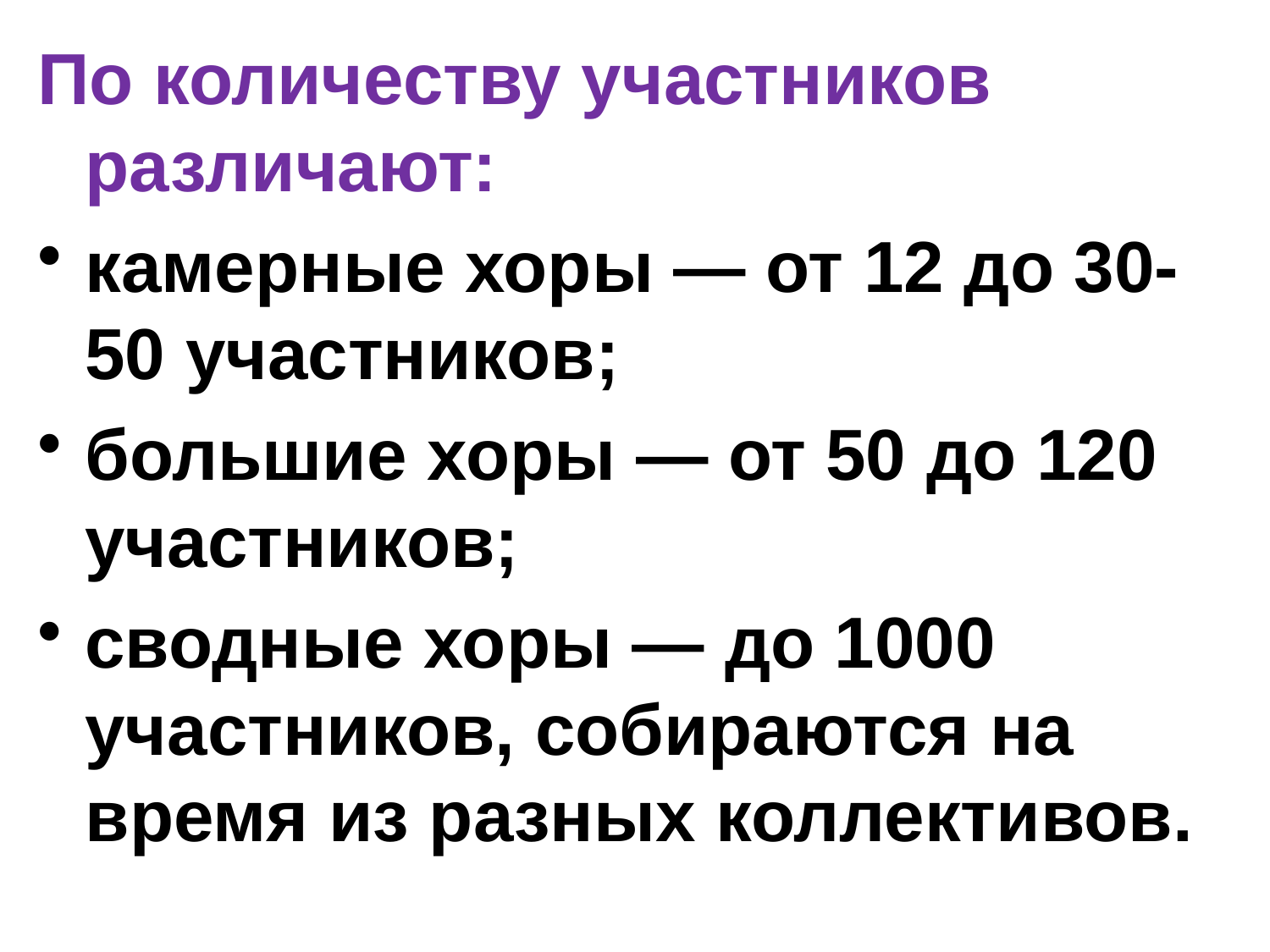

По количеству участников различают:
камерные хоры — от 12 до 30-50 участников;
большие хоры — от 50 до 120 участников;
сводные хоры — до 1000 участников, собираются на время из разных коллективов.